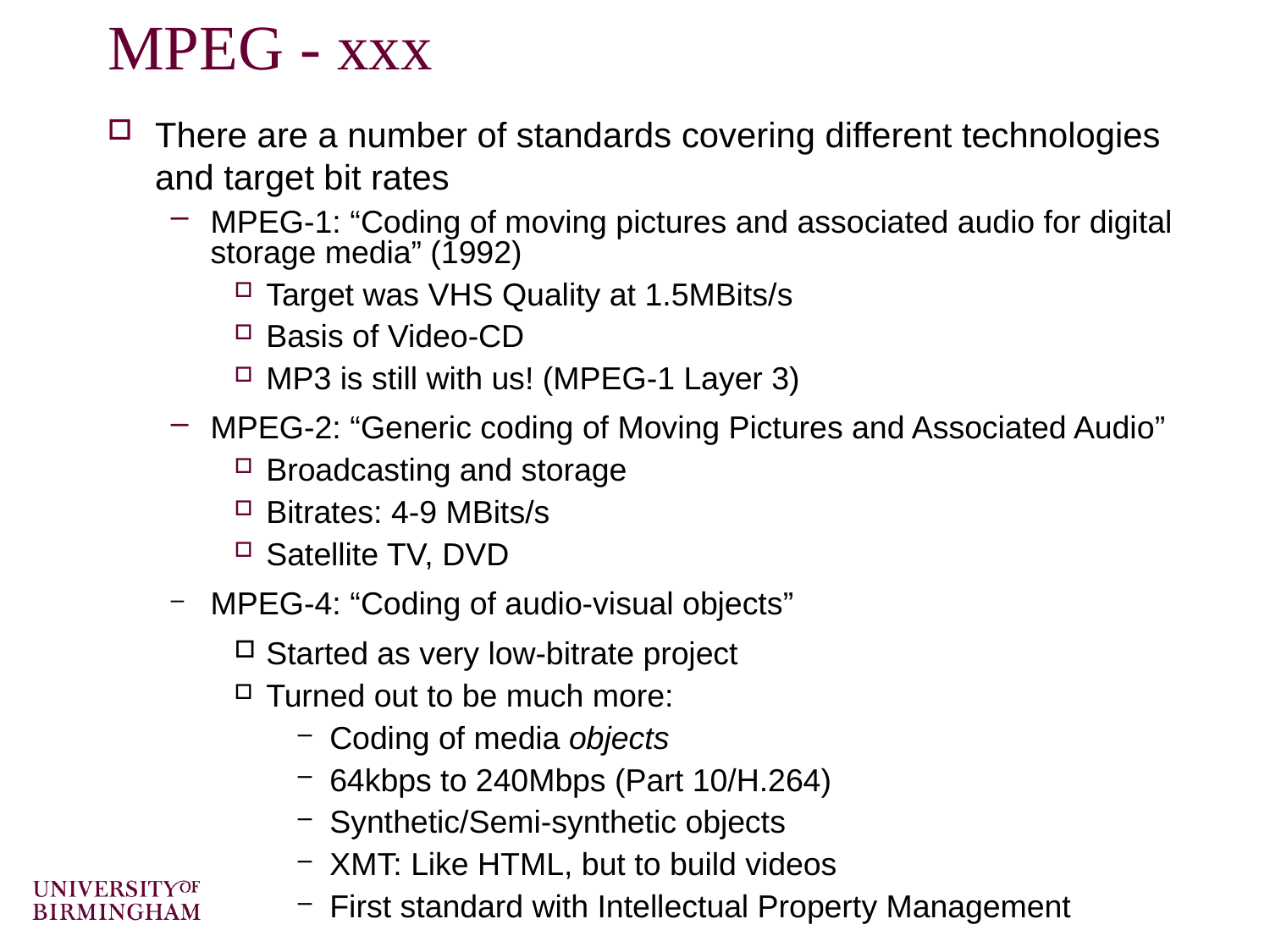

MPEG - xxx
There are a number of standards covering different technologies and target bit rates
MPEG-1: “Coding of moving pictures and associated audio for digital storage media” (1992)
Target was VHS Quality at 1.5MBits/s
Basis of Video-CD
MP3 is still with us! (MPEG-1 Layer 3)
MPEG-2: “Generic coding of Moving Pictures and Associated Audio”
Broadcasting and storage
Bitrates: 4-9 MBits/s
Satellite TV, DVD
MPEG-4: “Coding of audio-visual objects”
Started as very low-bitrate project
Turned out to be much more:
Coding of media objects
64kbps to 240Mbps (Part 10/H.264)
Synthetic/Semi-synthetic objects
XMT: Like HTML, but to build videos
First standard with Intellectual Property Management